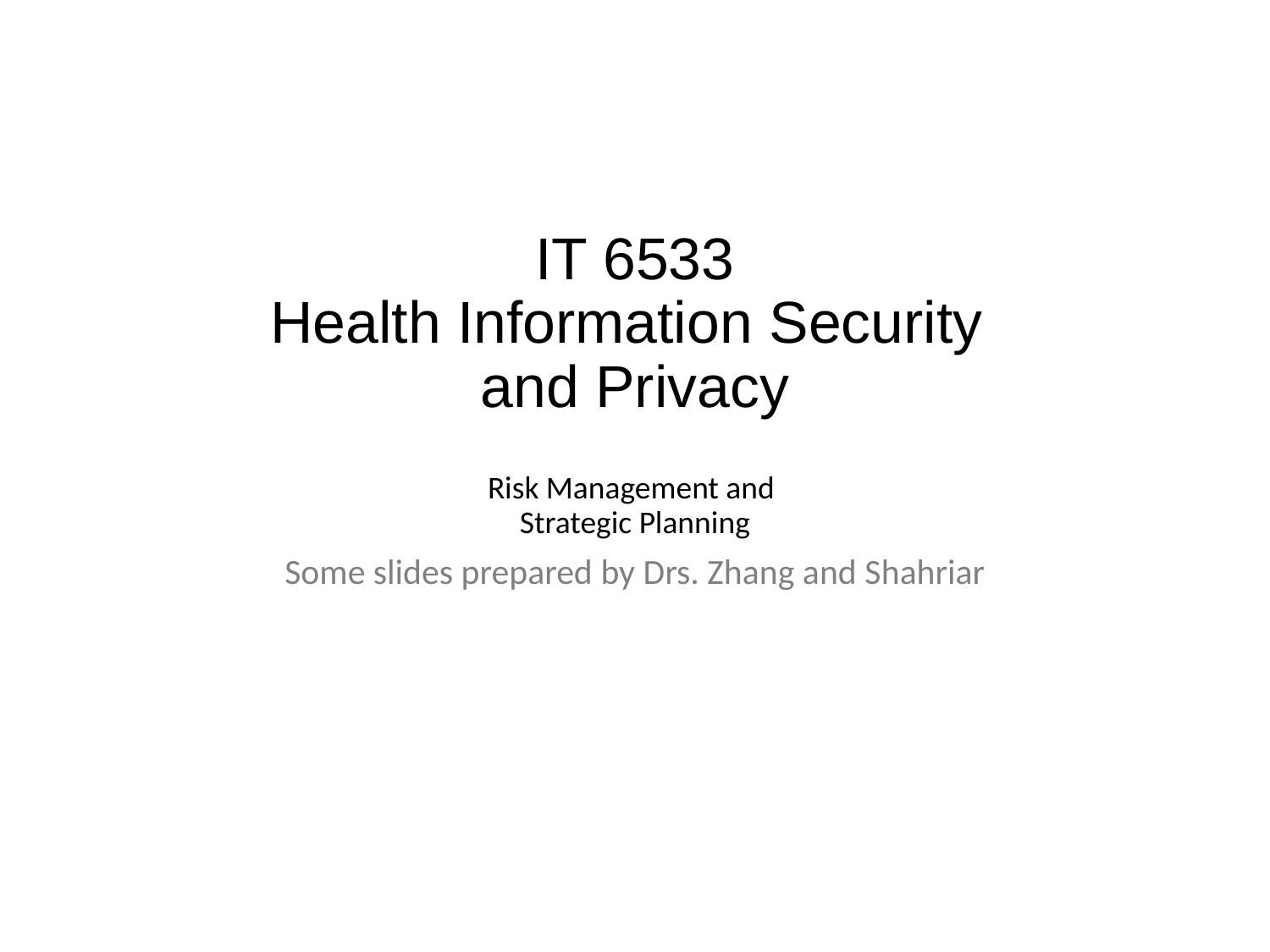

# IT 6533 Health Information Security and Privacy
Risk Management and
Strategic Planning
Some slides prepared by Drs. Zhang and Shahriar